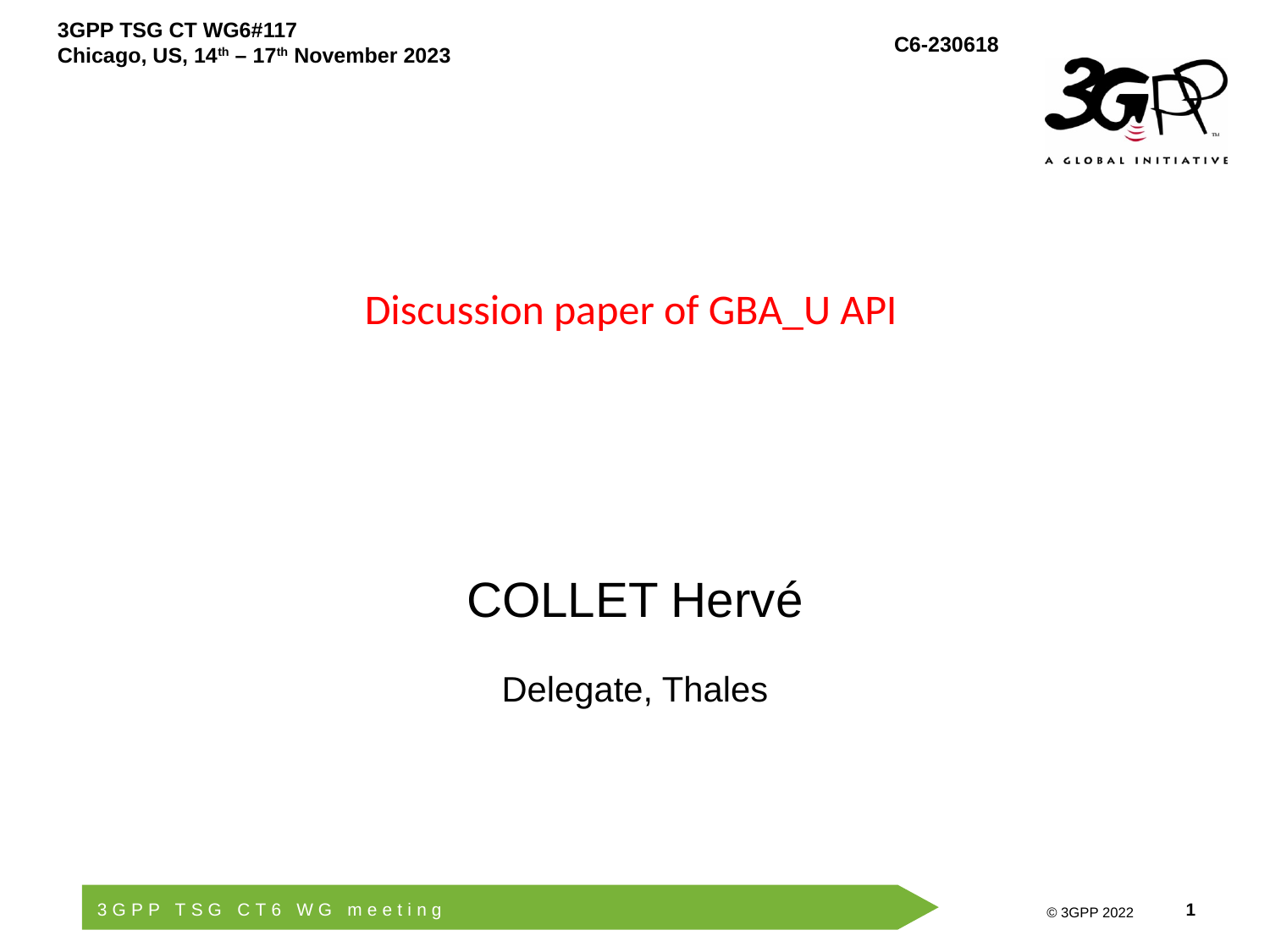

# Discussion paper of GBA_U API
COLLET Hervé

Delegate, Thales